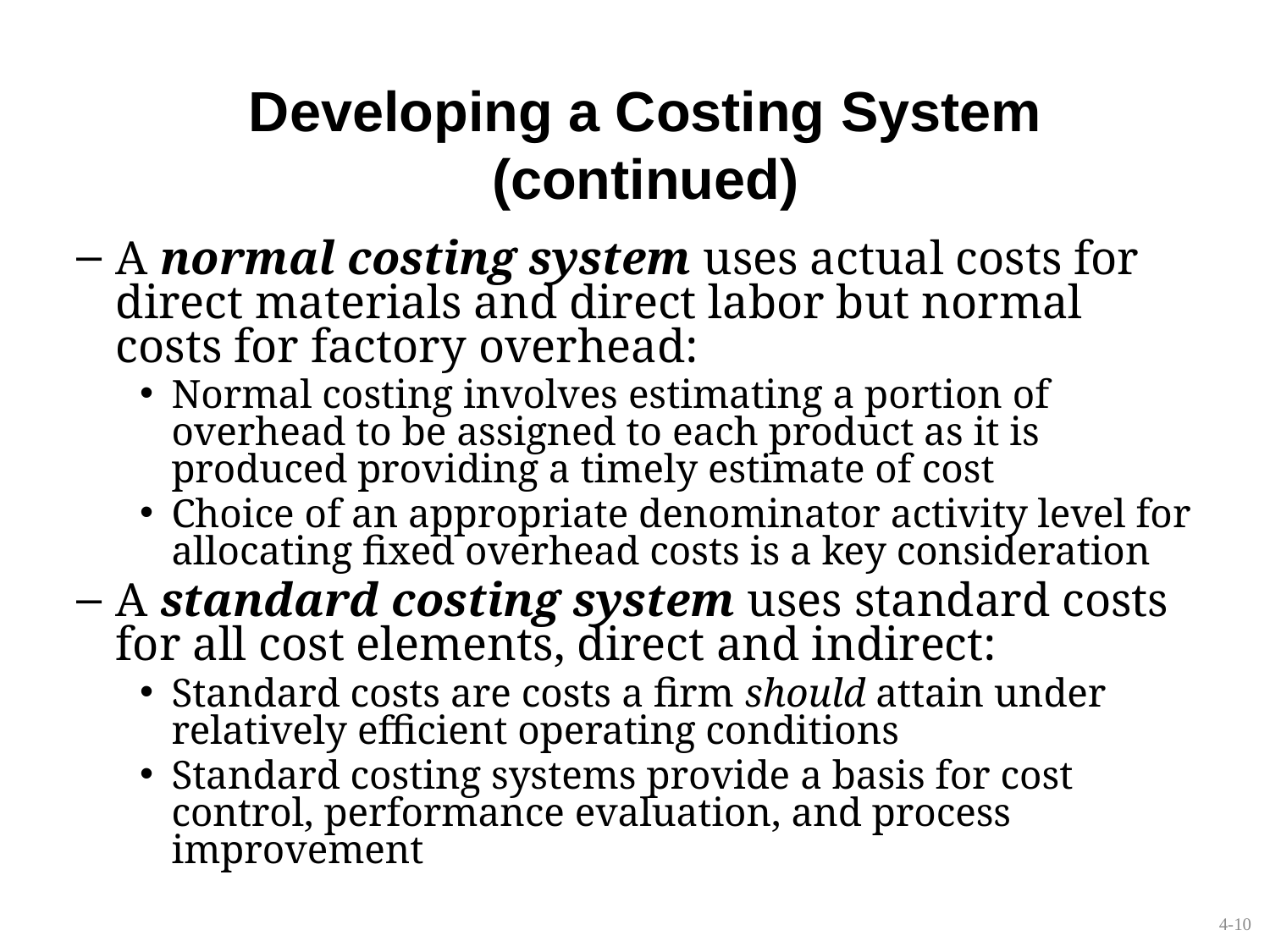

Developing a Costing System (continued)
A normal costing system uses actual costs for direct materials and direct labor but normal costs for factory overhead:
Normal costing involves estimating a portion of overhead to be assigned to each product as it is produced providing a timely estimate of cost
Choice of an appropriate denominator activity level for allocating fixed overhead costs is a key consideration
A standard costing system uses standard costs for all cost elements, direct and indirect:
Standard costs are costs a firm should attain under relatively efficient operating conditions
Standard costing systems provide a basis for cost control, performance evaluation, and process improvement
4-10